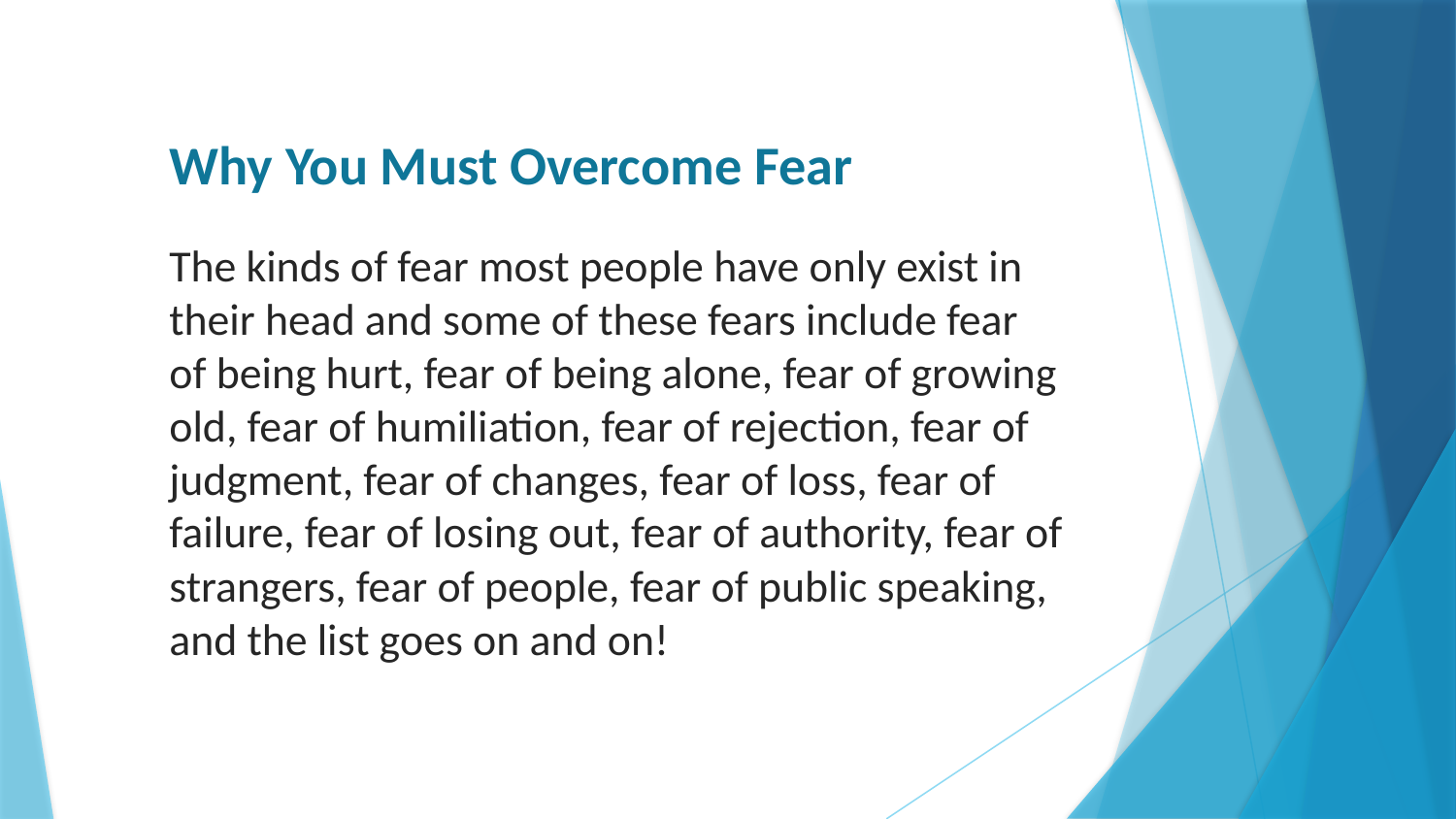

# Why You Must Overcome Fear
The kinds of fear most people have only exist in their head and some of these fears include fear of being hurt, fear of being alone, fear of growing old, fear of humiliation, fear of rejection, fear of judgment, fear of changes, fear of loss, fear of failure, fear of losing out, fear of authority, fear of strangers, fear of people, fear of public speaking, and the list goes on and on!